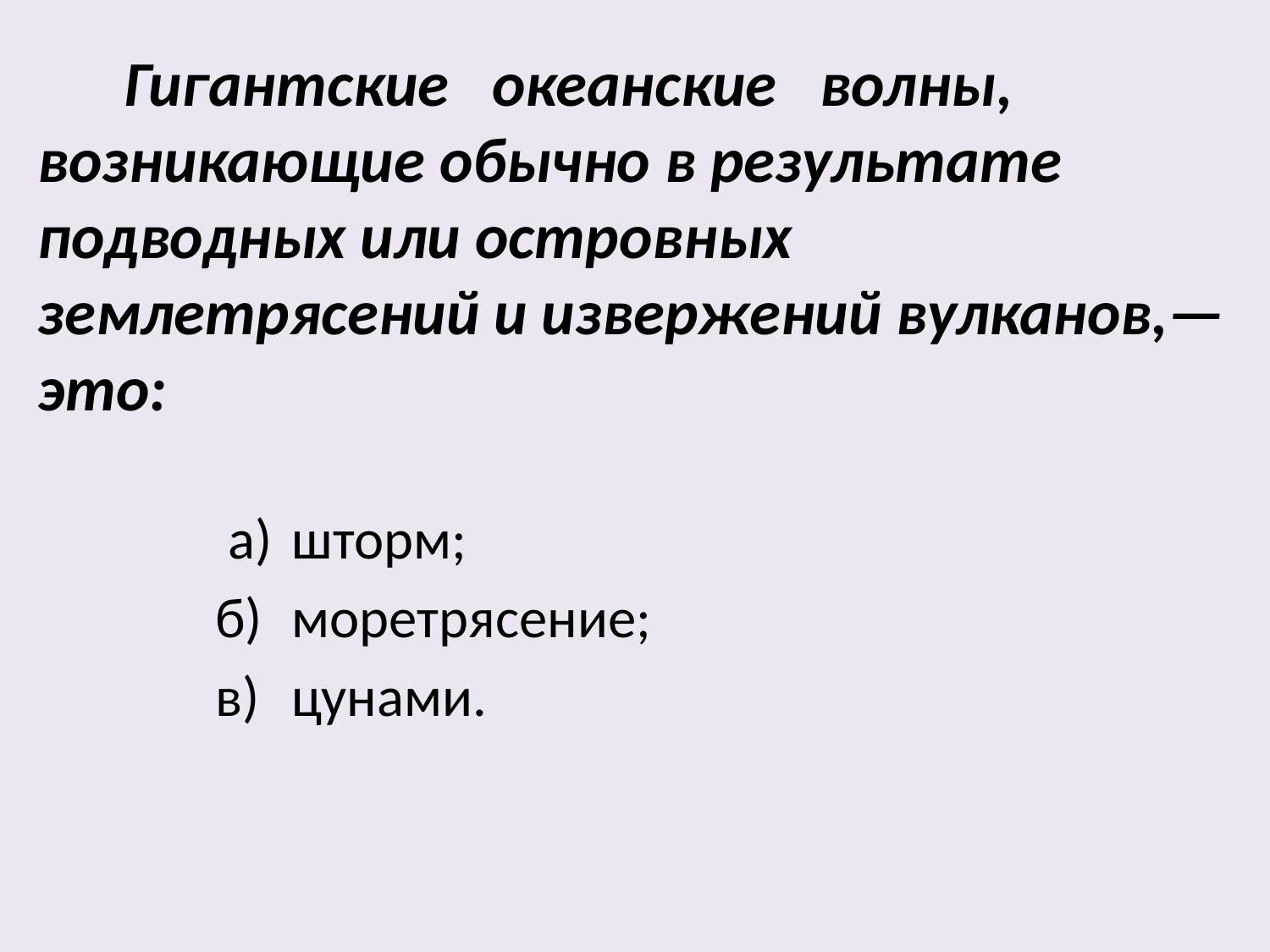

#
      Гигантские   океанские   волны,   возникающие обычно в результате подводных или островных землетрясений и извержений вулканов,— это:
               а)	шторм;
              б)	моретрясение;
              в)	цунами.